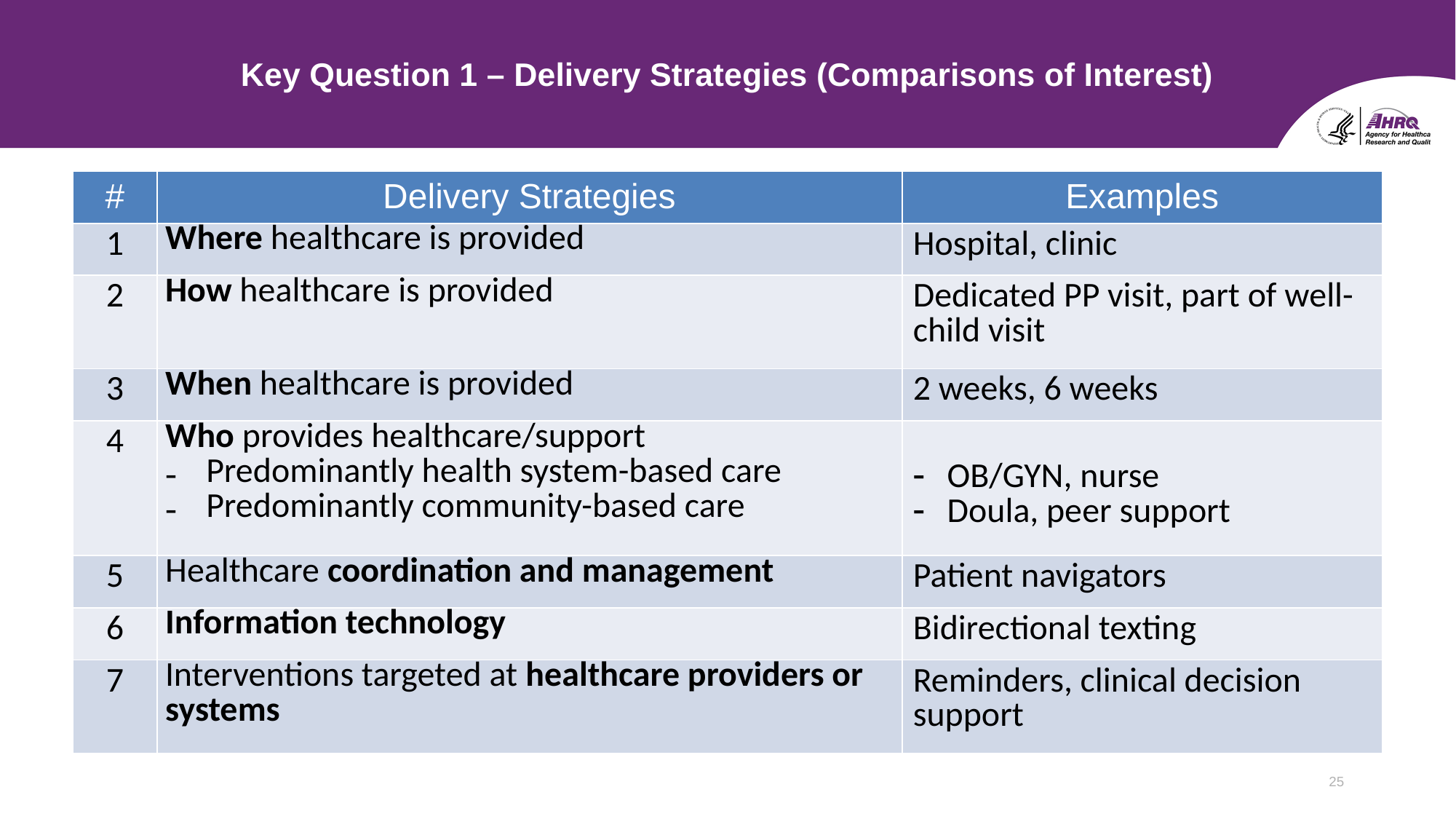

# Key Question 1 – Delivery Strategies (Comparisons of Interest)
| # | Delivery Strategies | Examples |
| --- | --- | --- |
| 1 | Where healthcare is provided | Hospital, clinic |
| 2 | How healthcare is provided | Dedicated PP visit, part of well-child visit |
| 3 | When healthcare is provided | 2 weeks, 6 weeks |
| 4 | Who provides healthcare/support Predominantly health system-based care Predominantly community-based care | OB/GYN, nurse Doula, peer support |
| 5 | Healthcare coordination and management | Patient navigators |
| 6 | Information technology | Bidirectional texting |
| 7 | Interventions targeted at healthcare providers or systems | Reminders, clinical decision support |
25